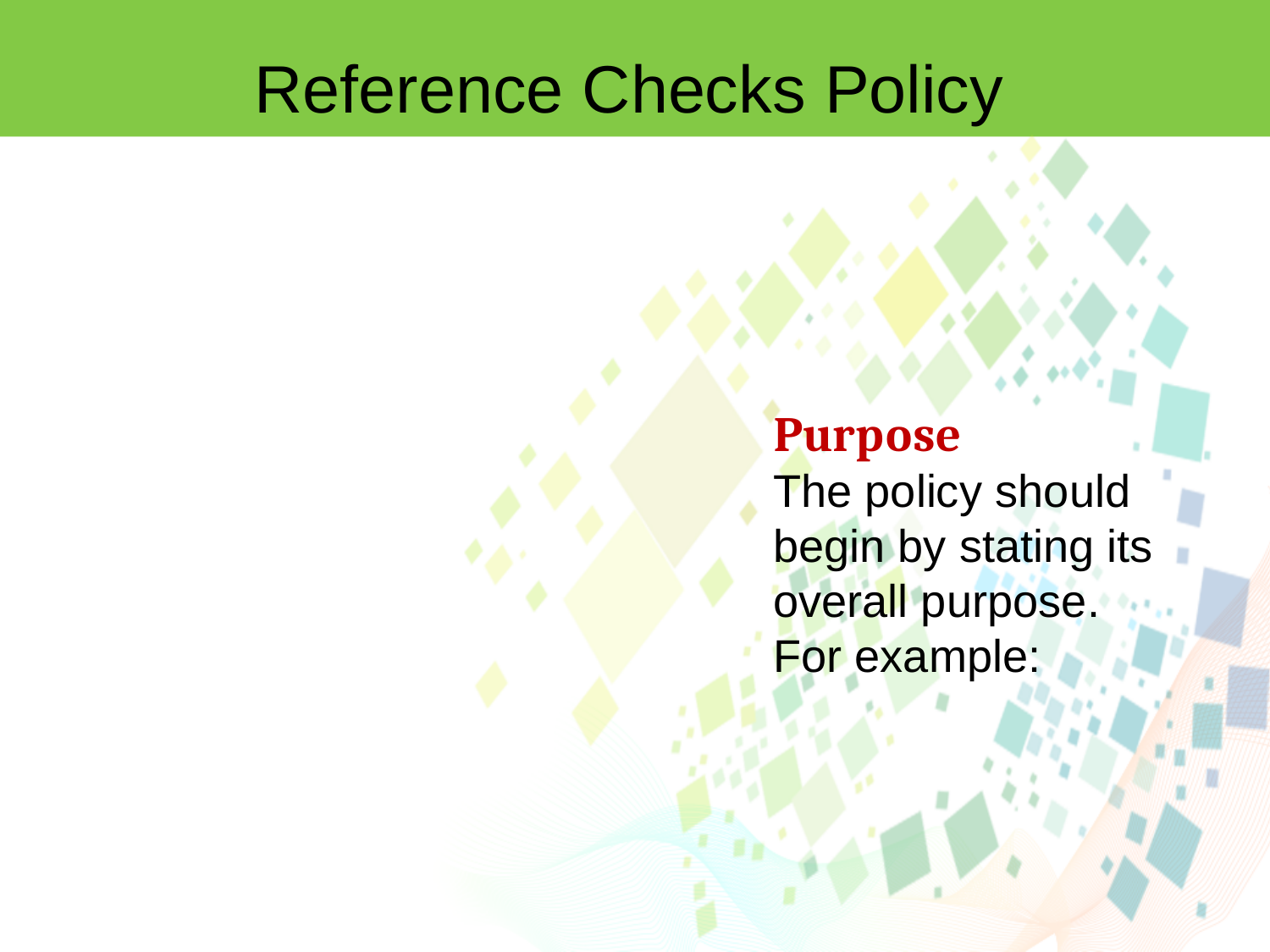

Reference Checks Policy
Purpose
The policy should begin by stating its overall purpose. For example: